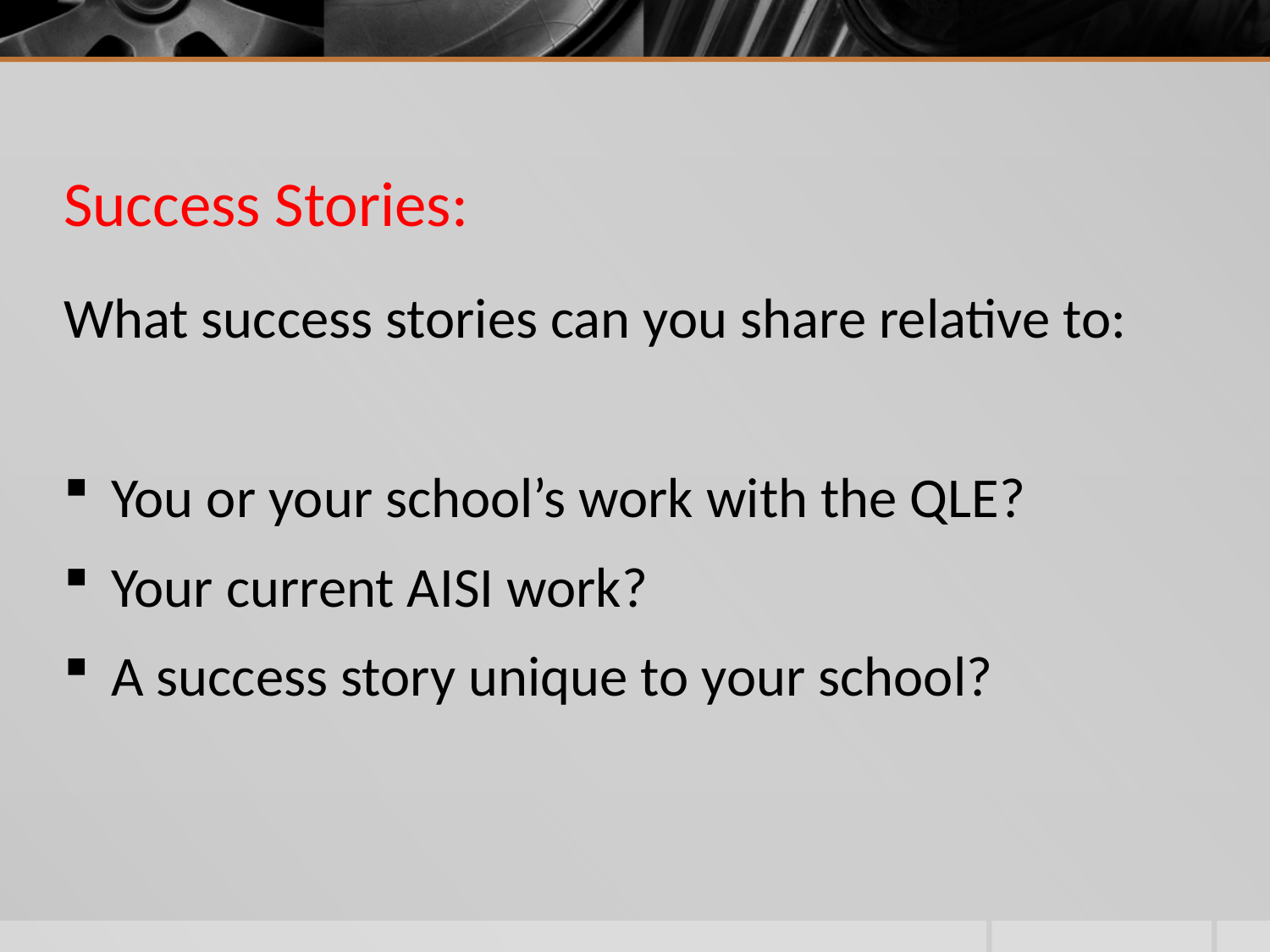

# Success Stories:
What success stories can you share relative to:

You or your school’s work with the QLE?
Your current AISI work?
A success story unique to your school?